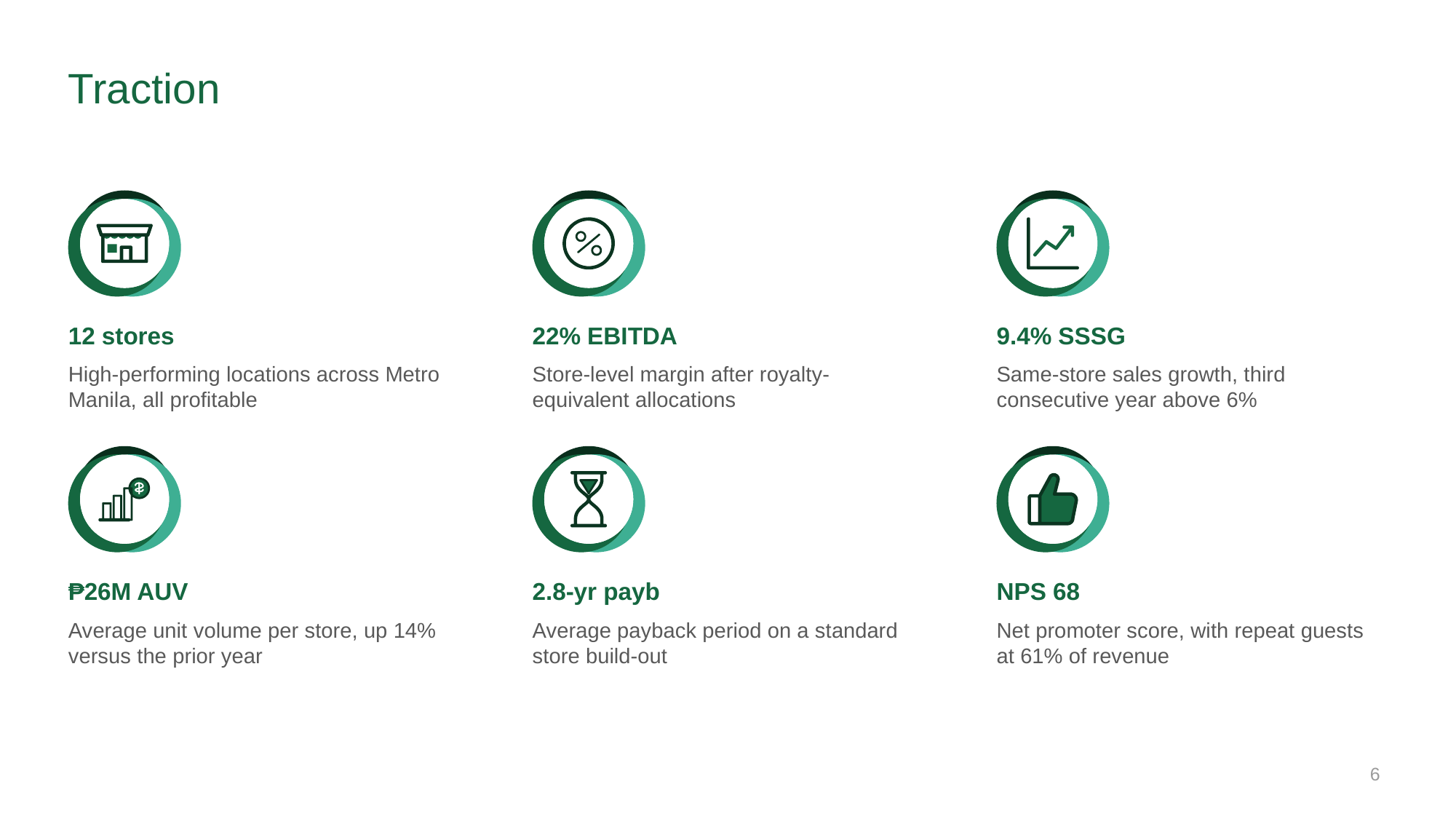

# Traction

12 stores
High-performing locations across Metro Manila, all profitable
22% EBITDA
Store-level margin after royalty-equivalent allocations
9.4% SSSG
Same-store sales growth, third consecutive year above 6%

₱26M AUV
Average unit volume per store, up 14% versus the prior year
2.8-yr payb
Average payback period on a standard store build-out
NPS 68
Net promoter score, with repeat guests at 61% of revenue
6